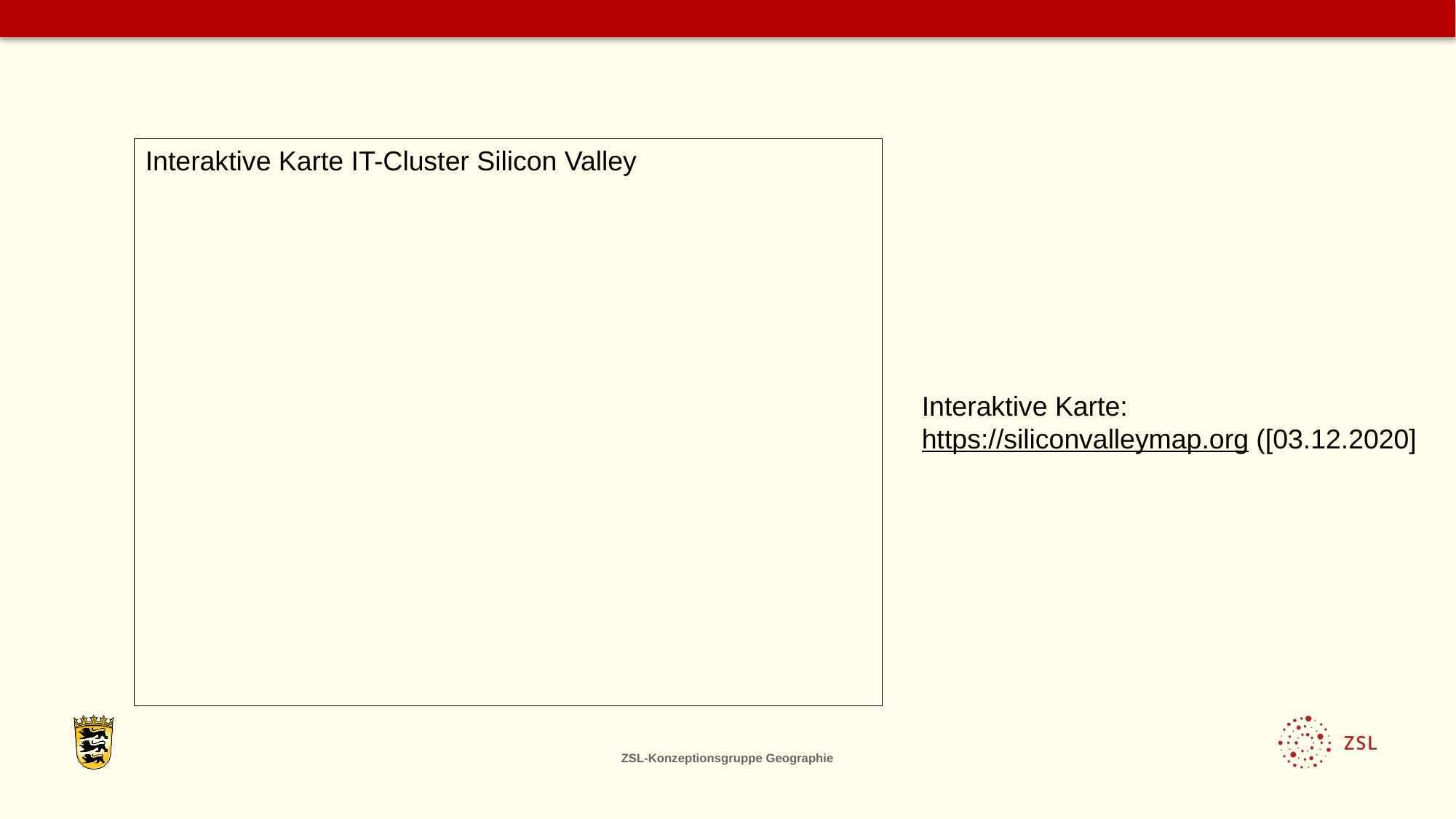

Interaktive Karte IT-Cluster Silicon Valley

Interaktive Karte:
https://siliconvalleymap.org ([03.12.2020]

ZSL-Konzeptionsgruppe Geographie